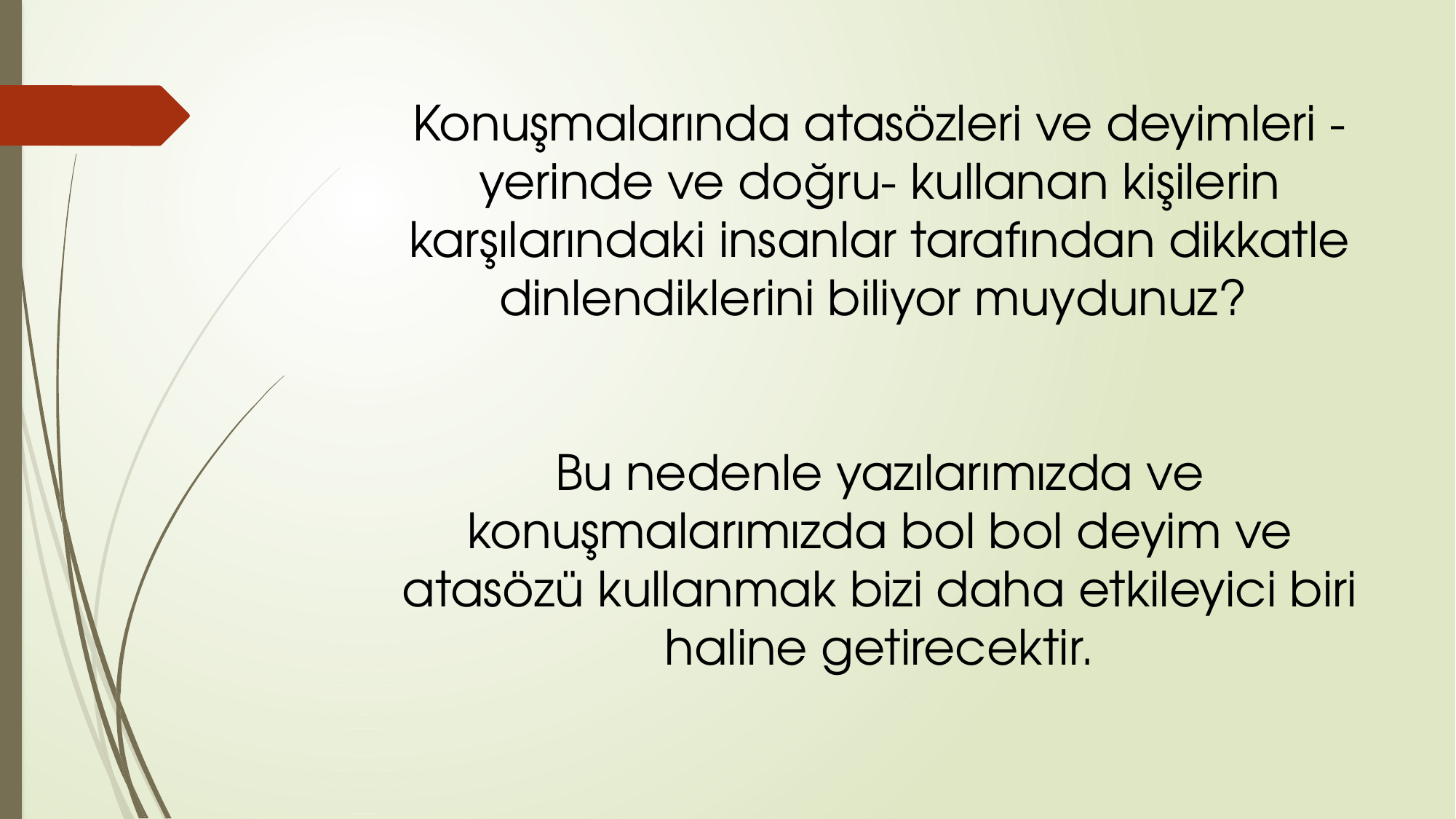

Konuşmalarında atasözleri ve deyimleri -yerinde ve doğru- kullanan kişilerin karşılarındaki insanlar tarafından dikkatle dinlendiklerini biliyor muydunuz?

Bu nedenle yazılarımızda ve konuşmalarımızda bol bol deyim ve atasözü kullanmak bizi daha etkileyici biri haline getirecektir.